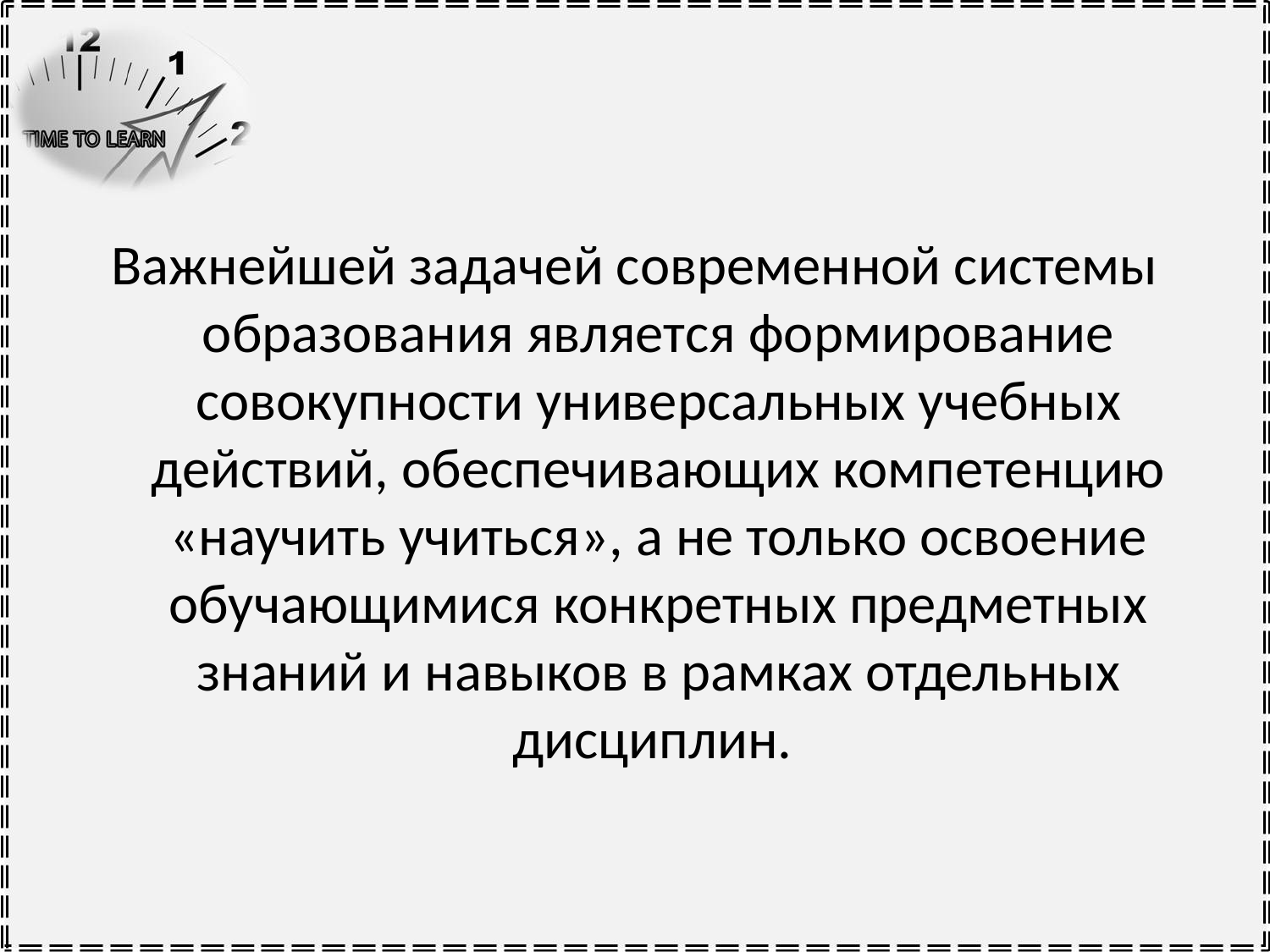

Важнейшей задачей современной системы образования является формирование совокупности универсальных учебных действий, обеспечивающих компетенцию «научить учиться», а не только освоение обучающимися конкретных предметных знаний и навыков в рамках отдельных дисциплин.